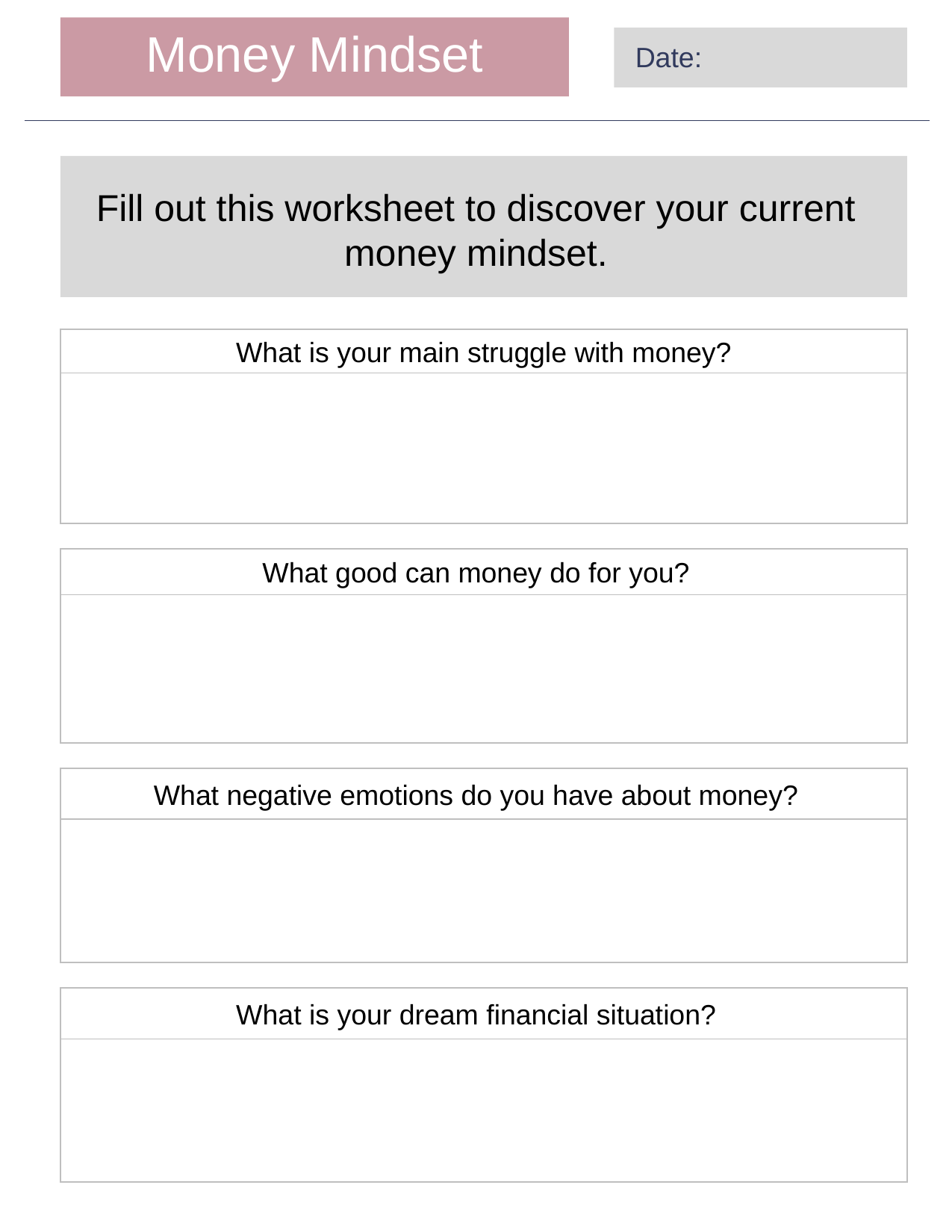

Money Mindset

Date:

Fill out this worksheet to discover your current money mindset.
What is your main struggle with money?

What good can money do for you?

What negative emotions do you have about money?

What is your dream financial situation?